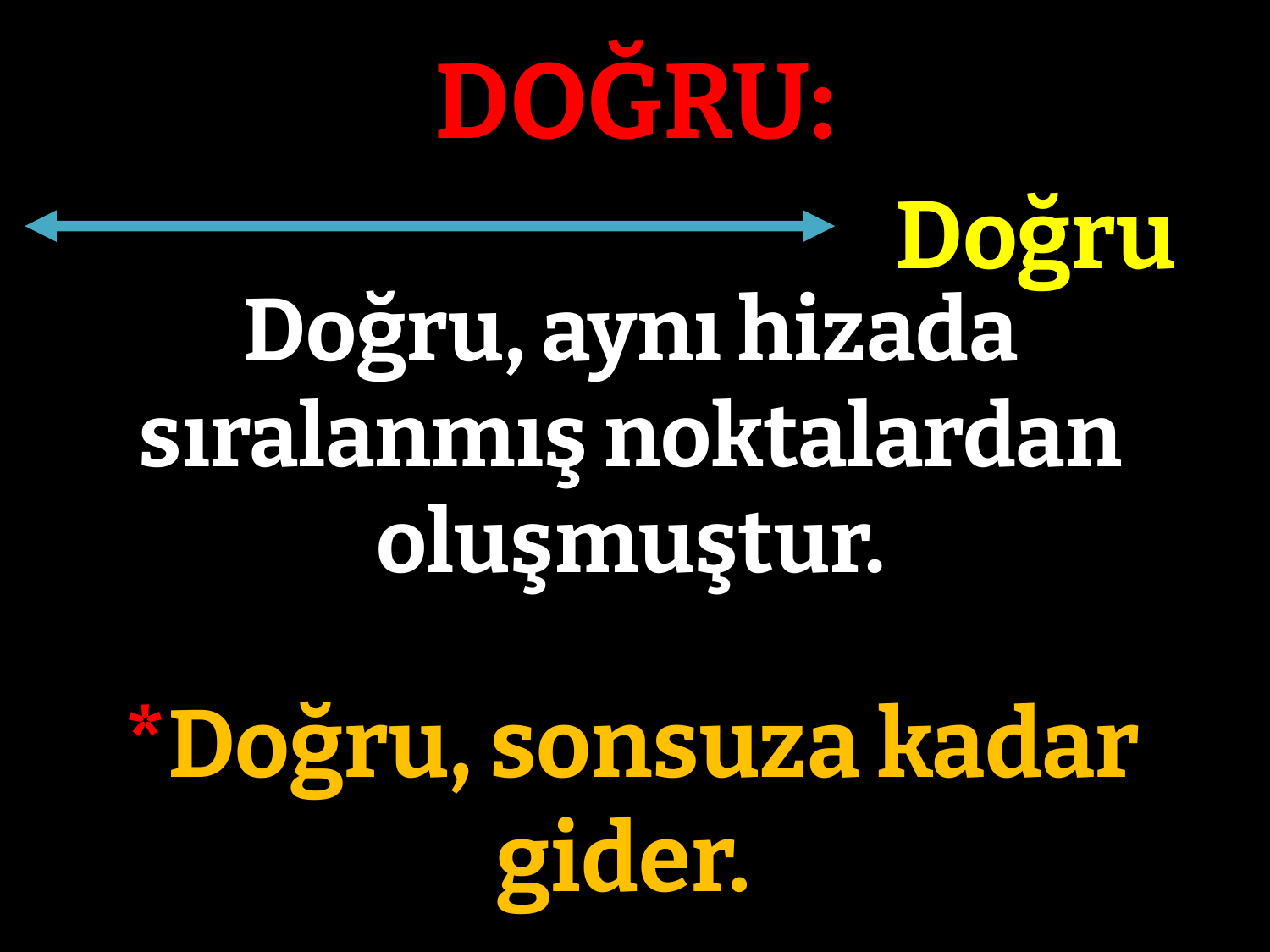

DOĞRU:
Doğru

Doğru, aynı hizada sıralanmış noktalardan oluşmuştur.
#
*Doğru, sonsuza kadar gider.